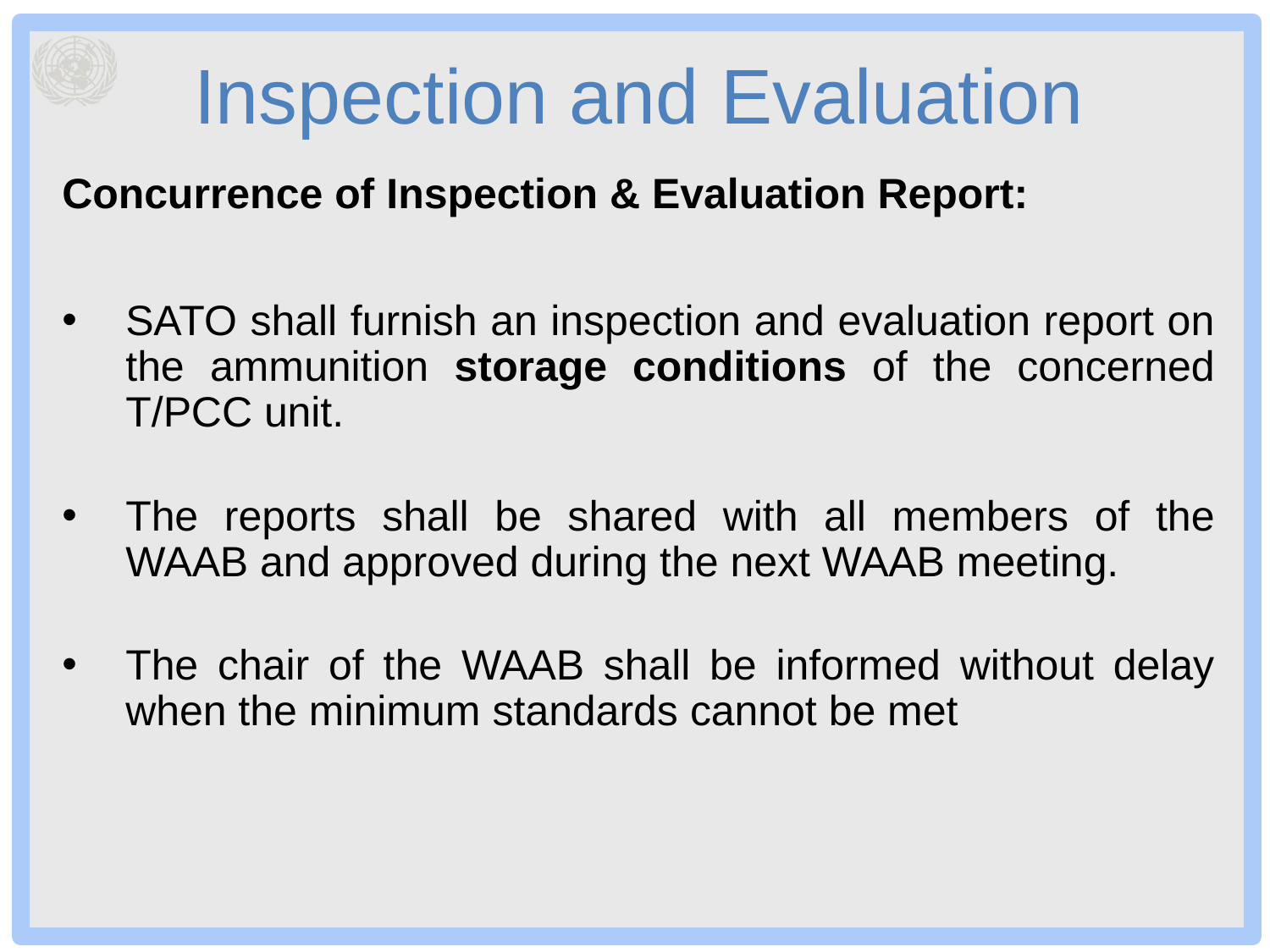

# Inspection and Evaluation
Concurrence of Inspection & Evaluation Report:

SATO shall furnish an inspection and evaluation report on the ammunition storage conditions of the concerned T/PCC unit.

The reports shall be shared with all members of the WAAB and approved during the next WAAB meeting.

The chair of the WAAB shall be informed without delay when the minimum standards cannot be met